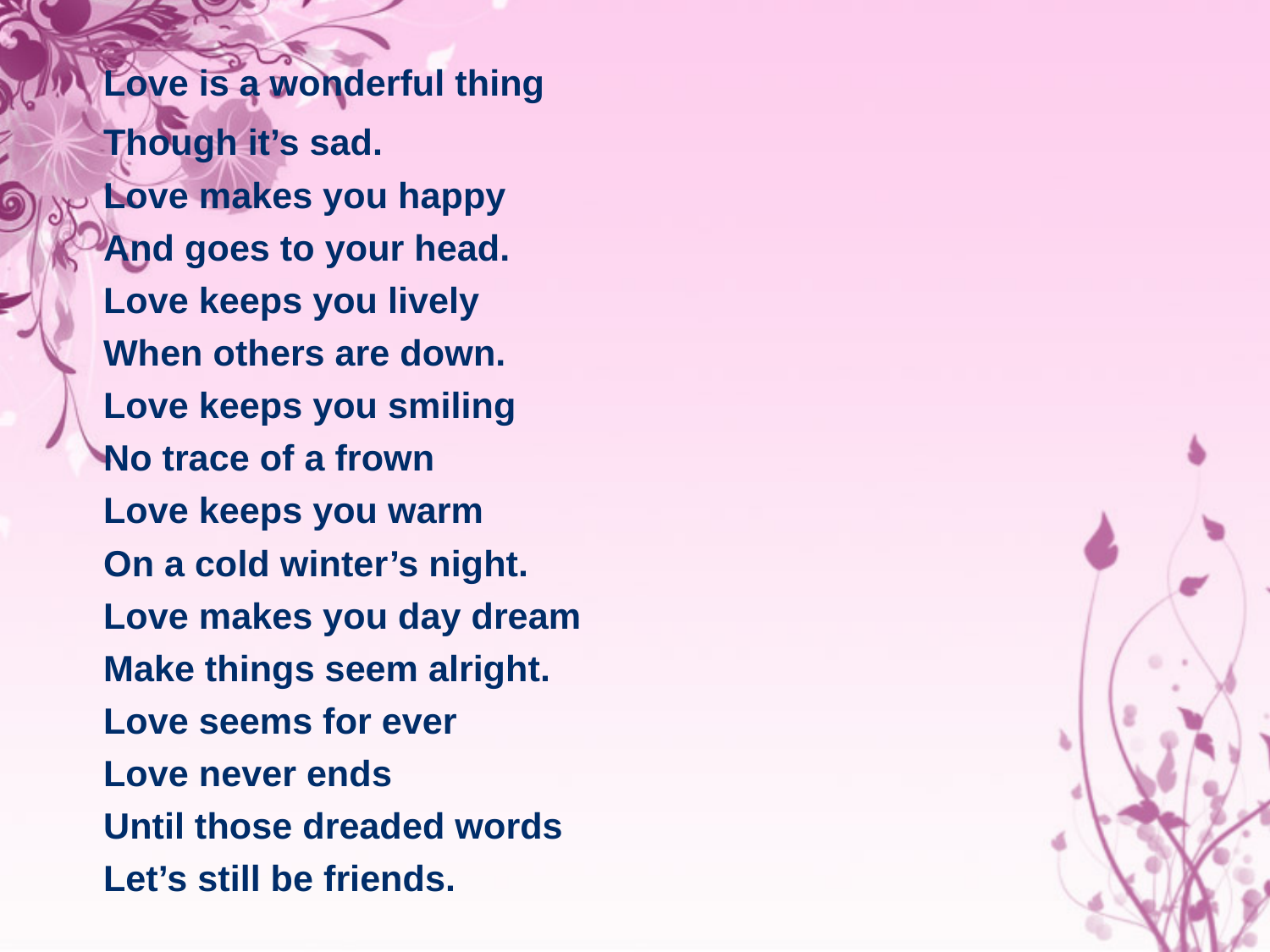

Love is a wonderful thing
				Though it’s sad.
			Love makes you happy
			And goes to your head.
			Love keeps you lively
			When others are down.
			Love keeps you smiling 
			No trace of a frown
			Love keeps you warm
			On a cold winter’s night.
			Love makes you day dream
			Make things seem alright.
			Love seems for ever
			Love never ends
			Until those dreaded words
			Let’s still be friends.

#